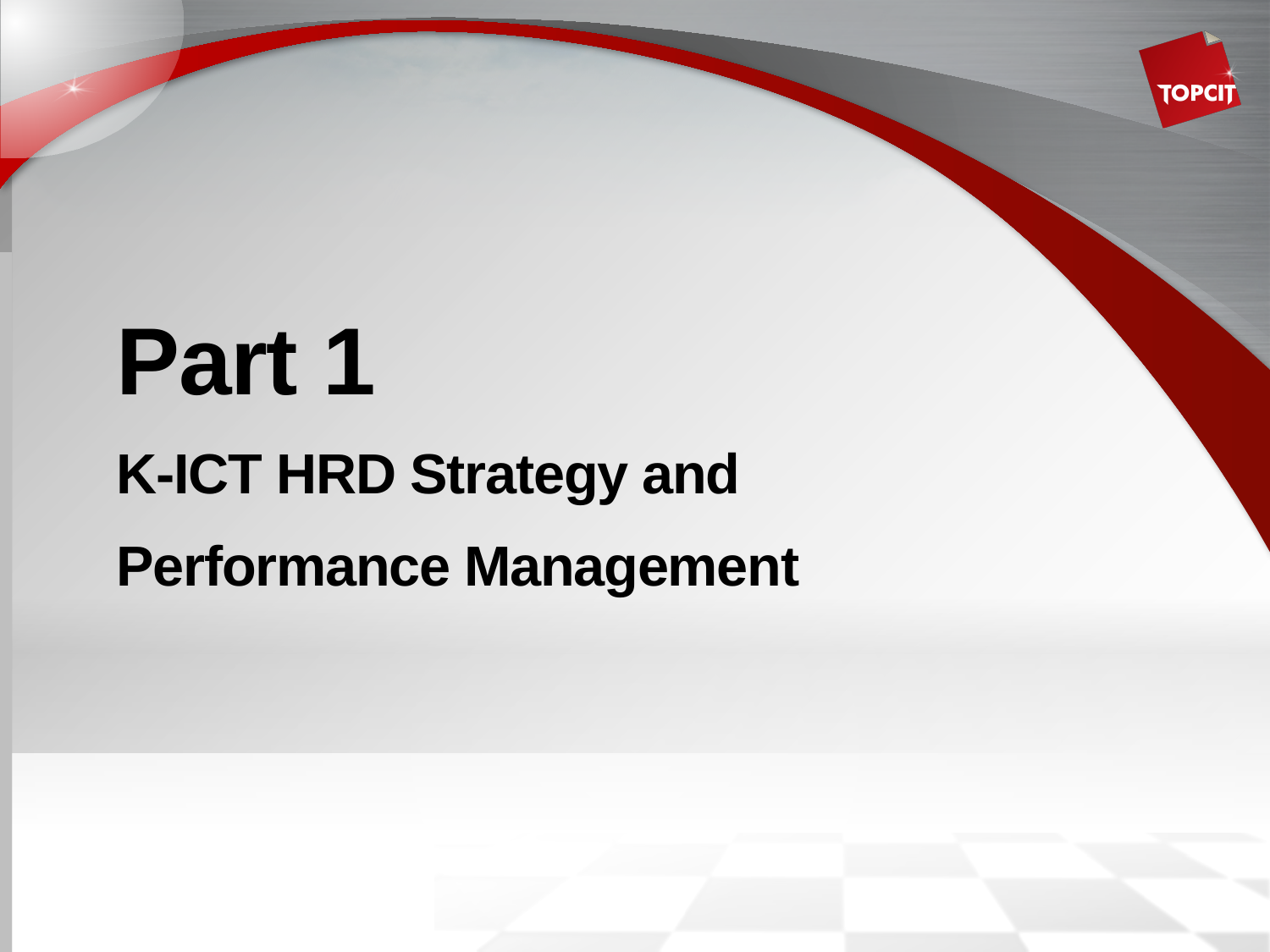

Part 1
K-ICT HRD Strategy and
Performance Management